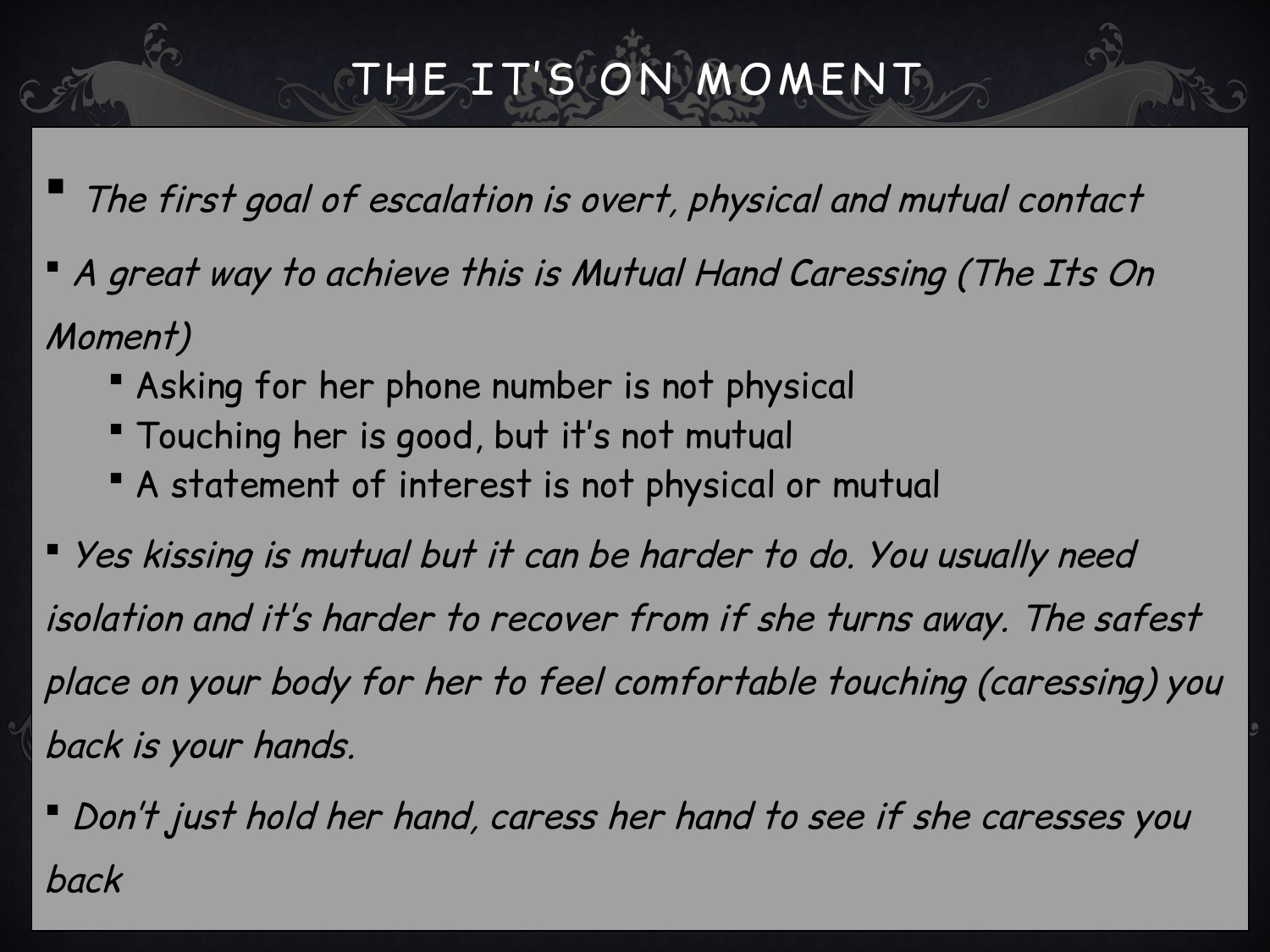

# The It’s On Moment
 The first goal of escalation is overt, physical and mutual contact
 A great way to achieve this is Mutual Hand Caressing (The Its On Moment)
 Asking for her phone number is not physical
 Touching her is good, but it’s not mutual
 A statement of interest is not physical or mutual
 Yes kissing is mutual but it can be harder to do. You usually need isolation and it’s harder to recover from if she turns away. The safest place on your body for her to feel comfortable touching (caressing) you back is your hands.
 Don’t just hold her hand, caress her hand to see if she caresses you back